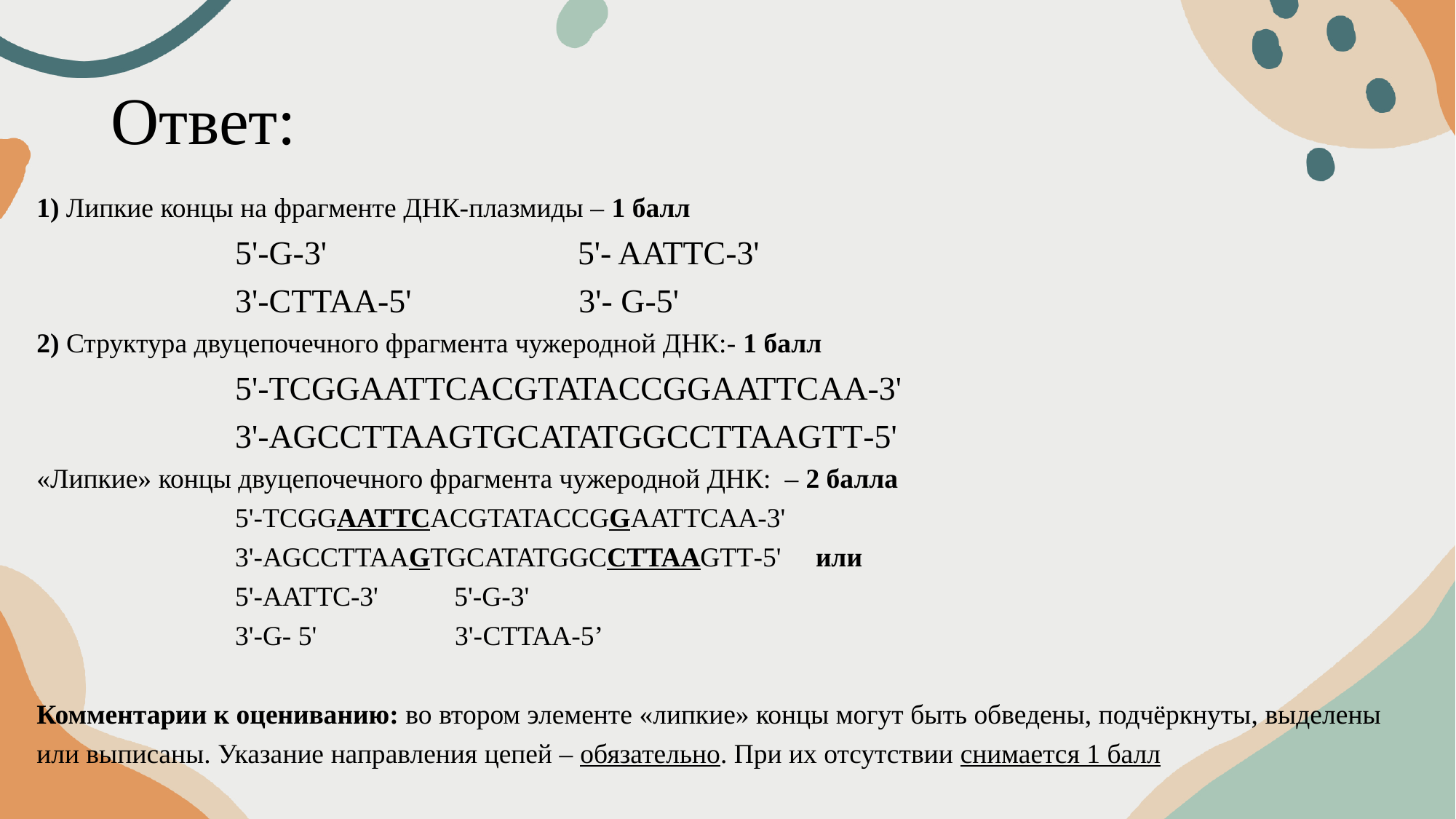

# Ответ:
1) Липкие концы на фрагменте ДНК-плазмиды – 1 балл
5'-G-3'                              5'- AATTC-3'
3'-CTTAA-5'                    3'- G-5'
2) Структура двуцепочечного фрагмента чужеродной ДНК:- 1 балл
5'-TCGGAATTCACGTATACCGGAATTCAA-3'
3'-AGCCTTAAGTGCATATGGCCTTAAGTT-5'
«Липкие» концы двуцепочечного фрагмента чужеродной ДНК:  – 2 балла
5'-TCGGAATTCACGTATACCGGAATTCAA-3'
3'-AGCCTTAAGTGCATATGGCCTTAAGTT-5'     или
5'-AATTC-3'           5'-G-3'
3'-G- 5'                    3'-CTTAA-5’

Комментарии к оцениванию: во втором элементе «липкие» концы могут быть обведены, подчёркнуты, выделены или выписаны. Указание направления цепей – обязательно. При их отсутствии снимается 1 балл